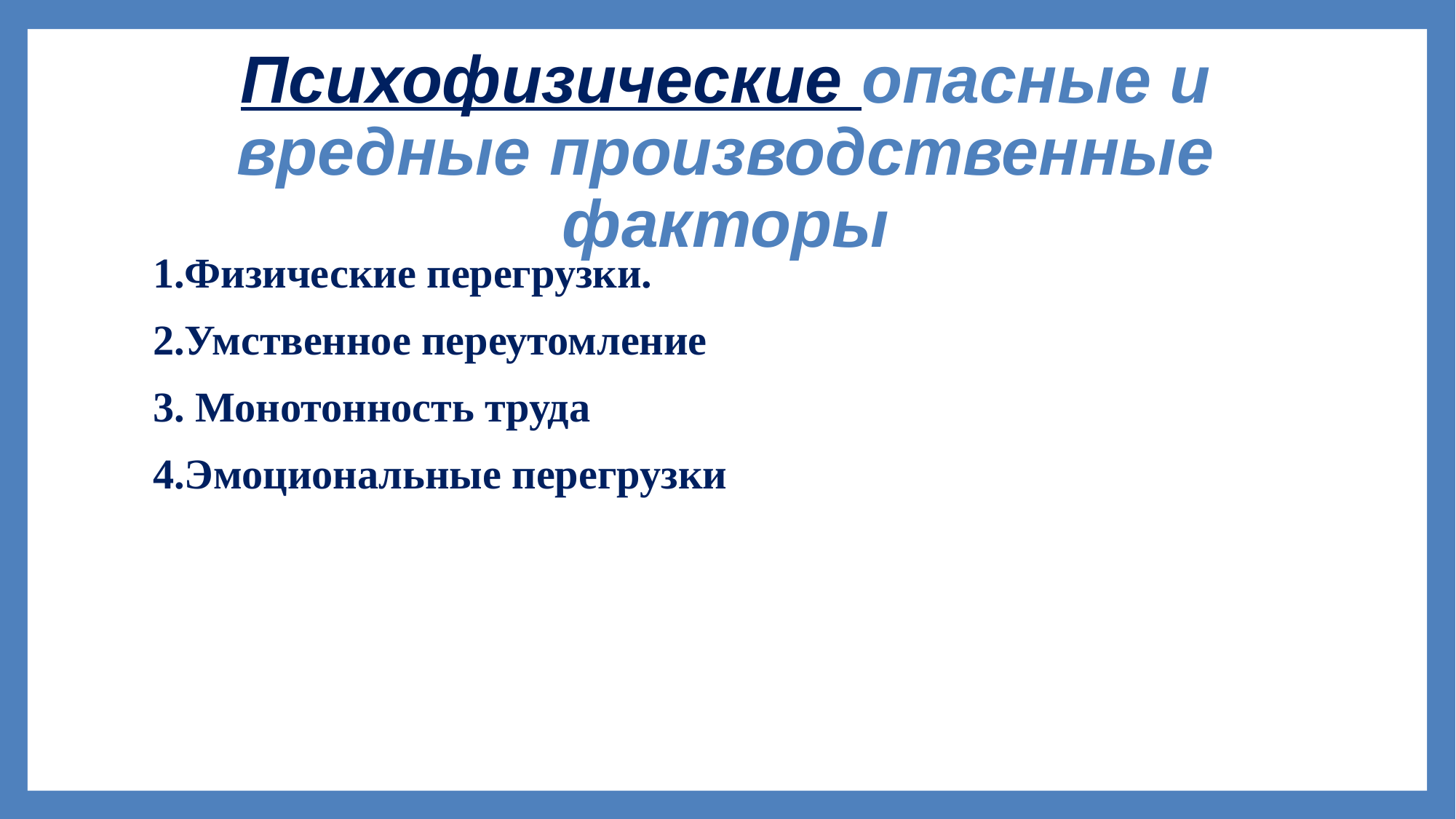

# Психофизические опасные и вредные производственные факторы
1.Физические перегрузки.
2.Умственное переутомление
3. Монотонность труда
4.Эмоциональные перегрузки